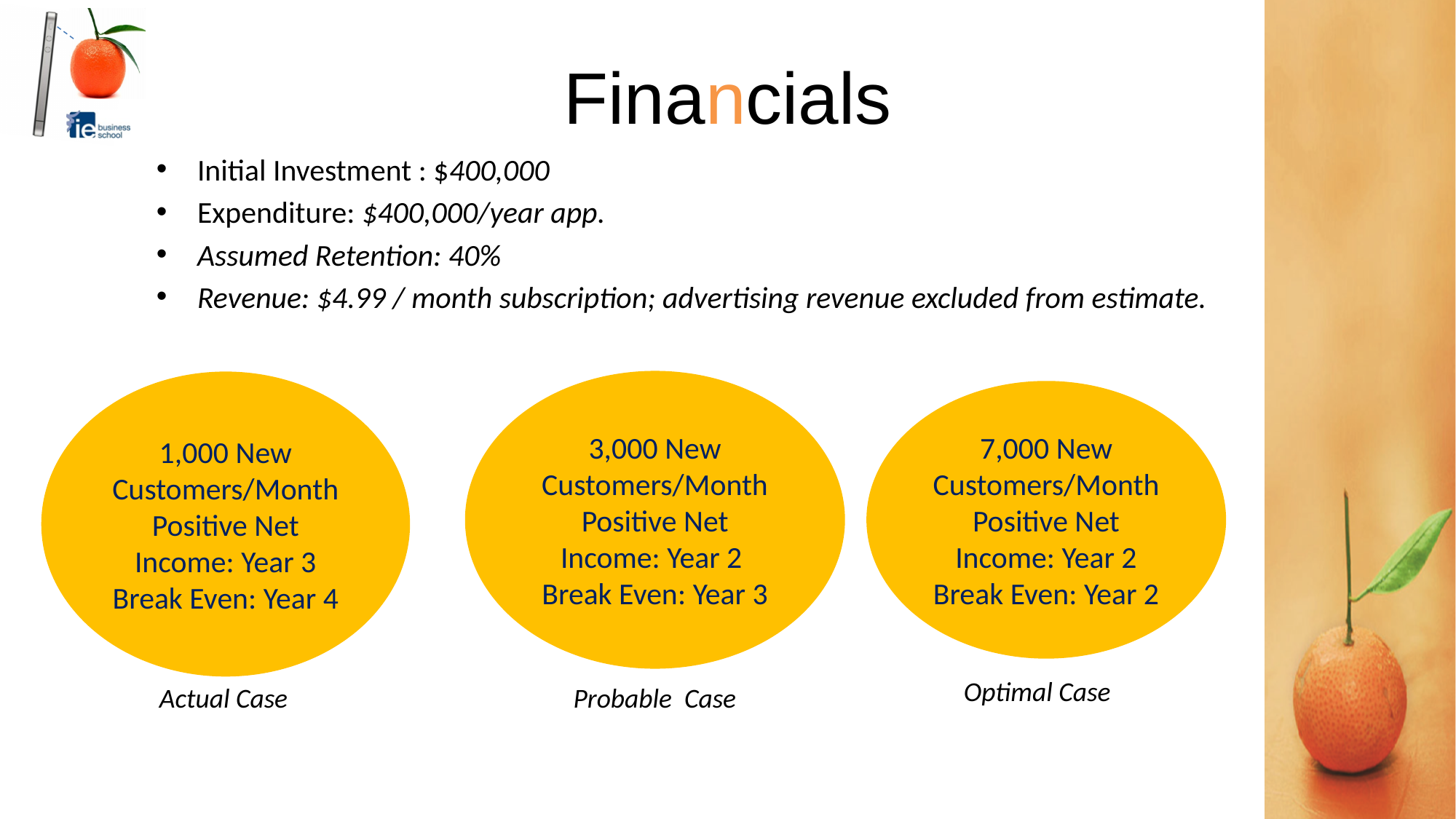

Financials
Initial Investment : $400,000
Expenditure: $400,000/year app.
Assumed Retention: 40%
Revenue: $4.99 / month subscription; advertising revenue excluded from estimate.

3,000 New Customers/Month
Positive Net Income: Year 2
Break Even: Year 3
1,000 New Customers/Month
Positive Net Income: Year 3
Break Even: Year 4
7,000 New Customers/Month
Positive Net Income: Year 2
Break Even: Year 2
Optimal Case
Actual Case
Probable  Case